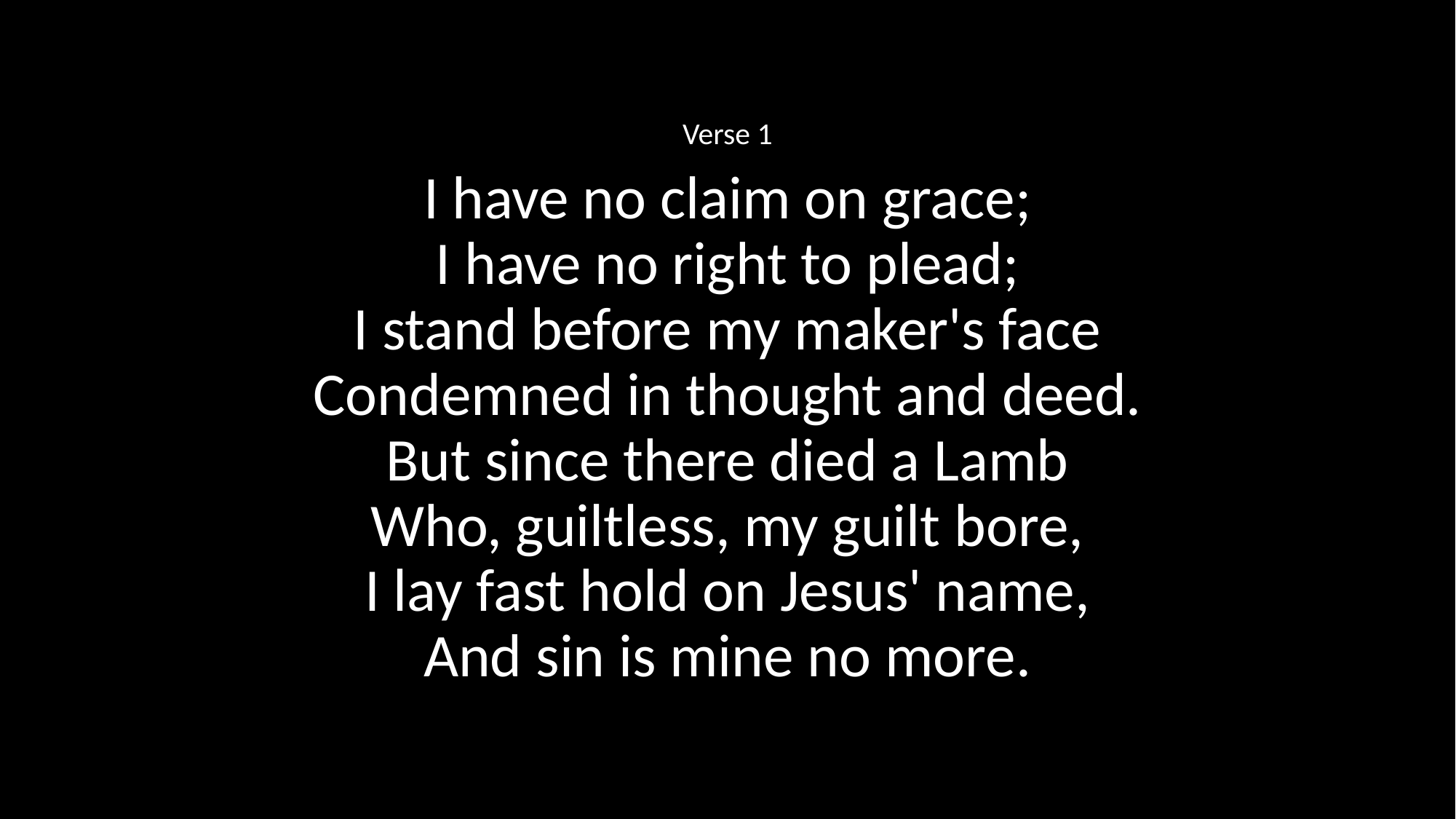

Verse 1
I have no claim on grace;
I have no right to plead;
I stand before my maker's face
Condemned in thought and deed.
But since there died a Lamb
Who, guiltless, my guilt bore,
I lay fast hold on Jesus' name,
And sin is mine no more.